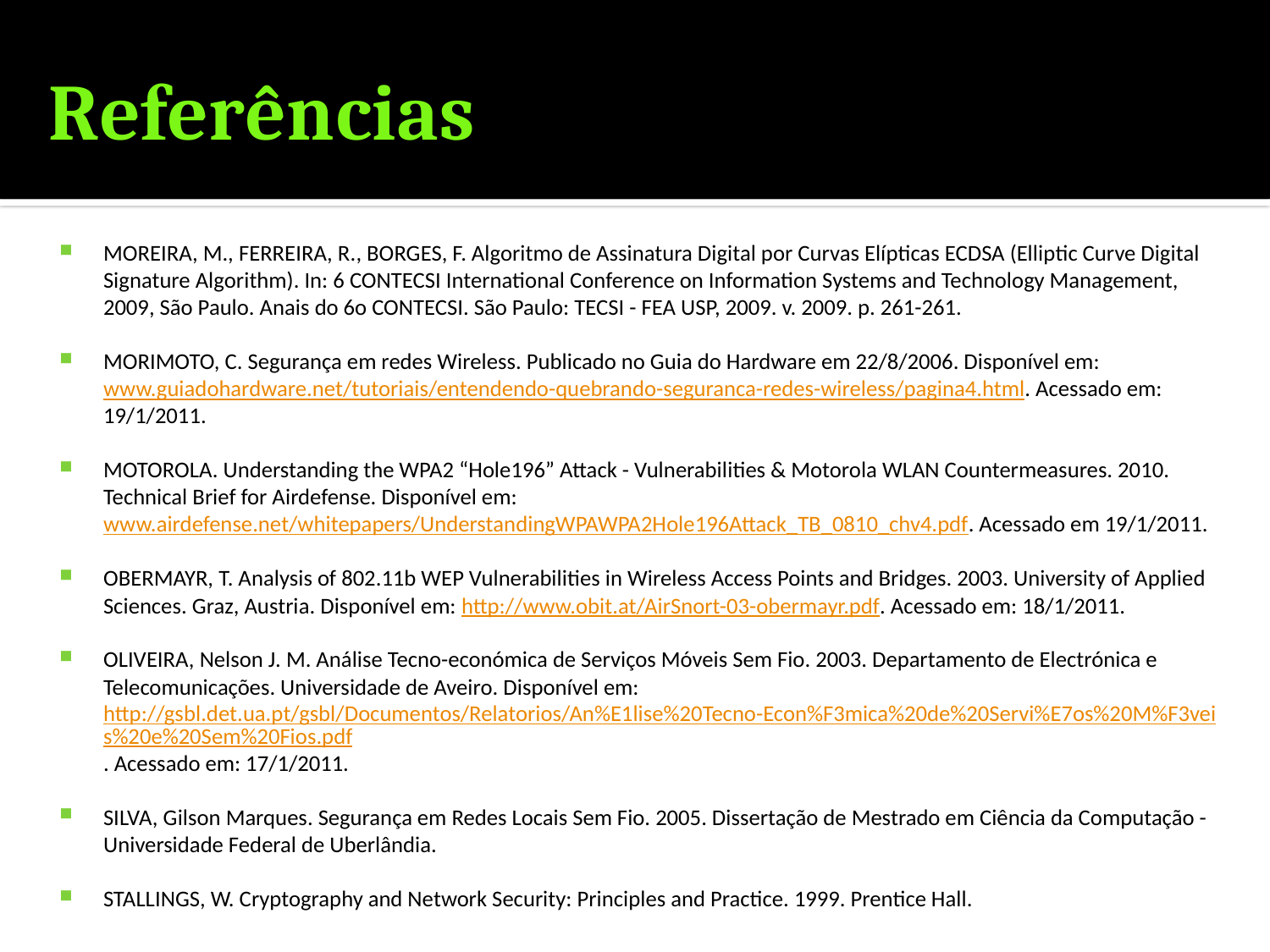

# Referências
MOREIRA, M., FERREIRA, R., BORGES, F. Algoritmo de Assinatura Digital por Curvas Elípticas ECDSA (Elliptic Curve Digital Signature Algorithm). In: 6 CONTECSI International Conference on Information Systems and Technology Management, 2009, São Paulo. Anais do 6o CONTECSI. São Paulo: TECSI - FEA USP, 2009. v. 2009. p. 261-261.

MORIMOTO, C. Segurança em redes Wireless. Publicado no Guia do Hardware em 22/8/2006. Disponível em: www.guiadohardware.net/tutoriais/entendendo-quebrando-seguranca-redes-wireless/pagina4.html. Acessado em: 19/1/2011.

MOTOROLA. Understanding the WPA2 “Hole196” Attack - Vulnerabilities & Motorola WLAN Countermeasures. 2010. Technical Brief for Airdefense. Disponível em: www.airdefense.net/whitepapers/UnderstandingWPAWPA2Hole196Attack_TB_0810_chv4.pdf. Acessado em 19/1/2011.

OBERMAYR, T. Analysis of 802.11b WEP Vulnerabilities in Wireless Access Points and Bridges. 2003. University of Applied Sciences. Graz, Austria. Disponível em: http://www.obit.at/AirSnort-03-obermayr.pdf. Acessado em: 18/1/2011.

OLIVEIRA, Nelson J. M. Análise Tecno-económica de Serviços Móveis Sem Fio. 2003. Departamento de Electrónica e Telecomunicações. Universidade de Aveiro. Disponível em: http://gsbl.det.ua.pt/gsbl/Documentos/Relatorios/An%E1lise%20Tecno-Econ%F3mica%20de%20Servi%E7os%20M%F3veis%20e%20Sem%20Fios.pdf. Acessado em: 17/1/2011.

SILVA, Gilson Marques. Segurança em Redes Locais Sem Fio. 2005. Dissertação de Mestrado em Ciência da Computação - Universidade Federal de Uberlândia.

STALLINGS, W. Cryptography and Network Security: Principles and Practice. 1999. Prentice Hall.